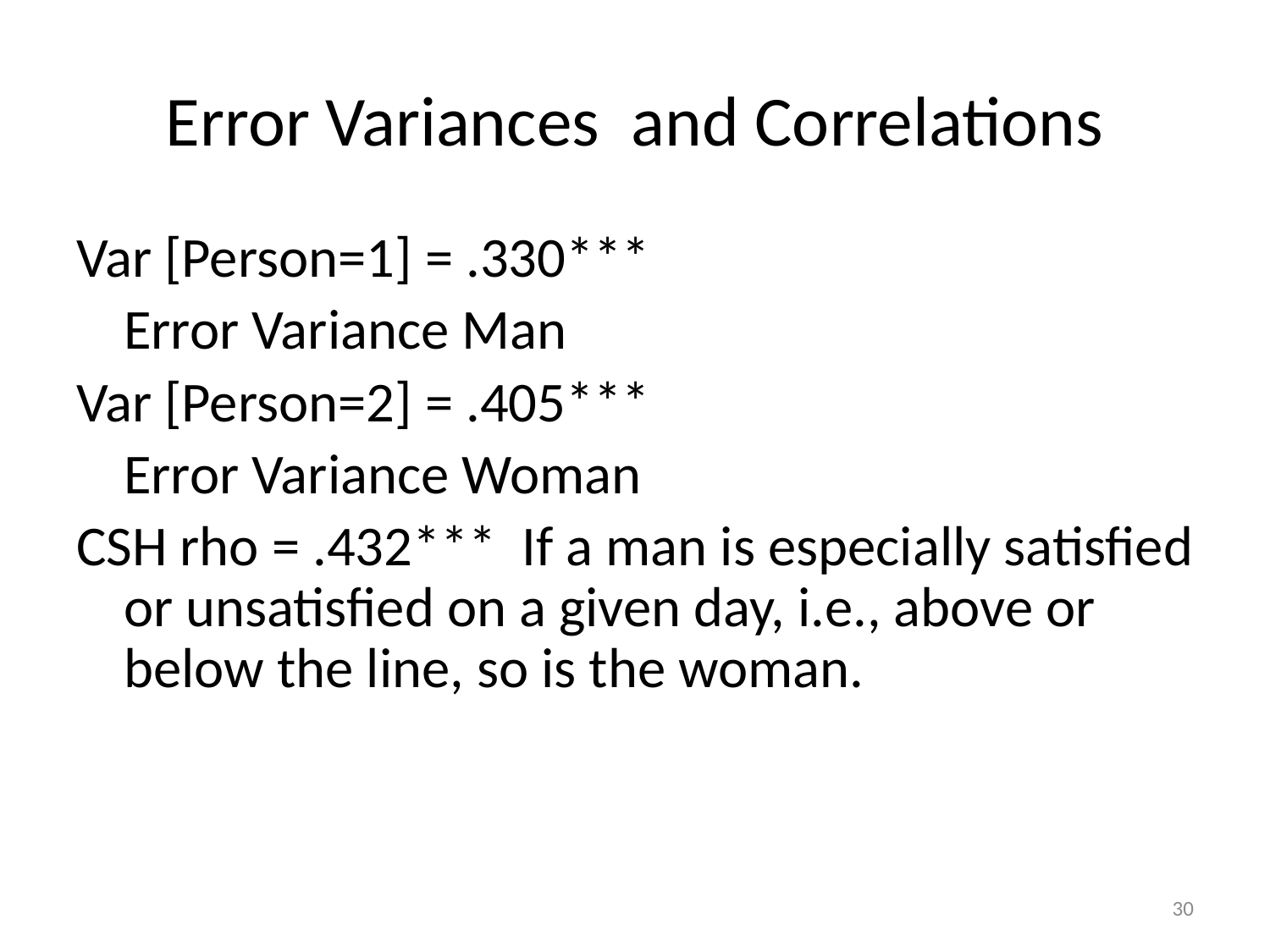

# Error Variances  and Correlations
Var [Person=1] = .330***
	Error Variance Man
Var [Person=2] = .405***
	Error Variance Woman
CSH rho = .432***  If a man is especially satisfied or unsatisfied on a given day, i.e., above or below the line, so is the woman.
30